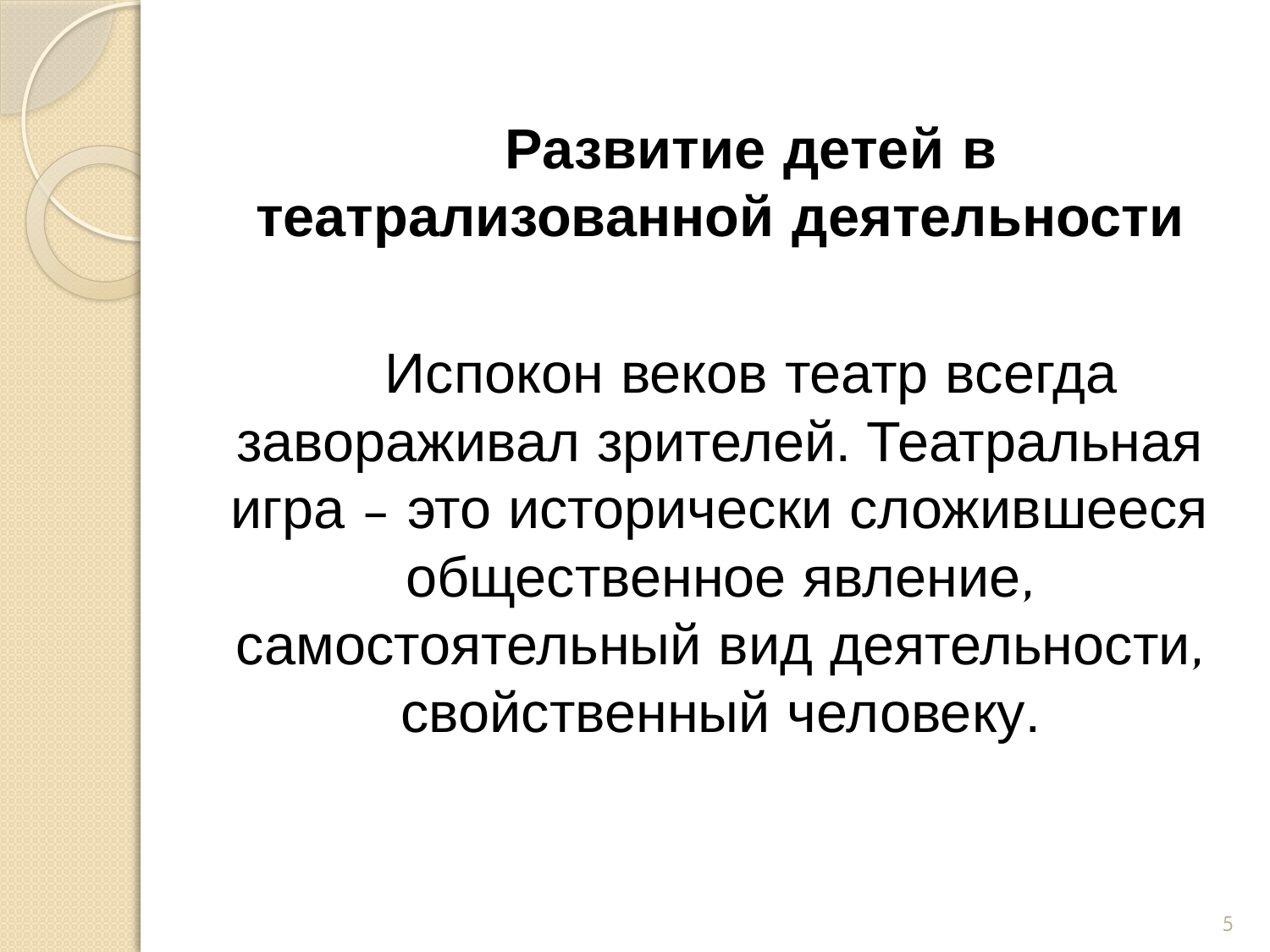

Развитие детей в театрализованной деятельности

Испокон веков театр всегда завораживал зрителей. Театральная игра – это исторически сложившееся общественное явление, самостоятельный вид деятельности, свойственный человеку.

5